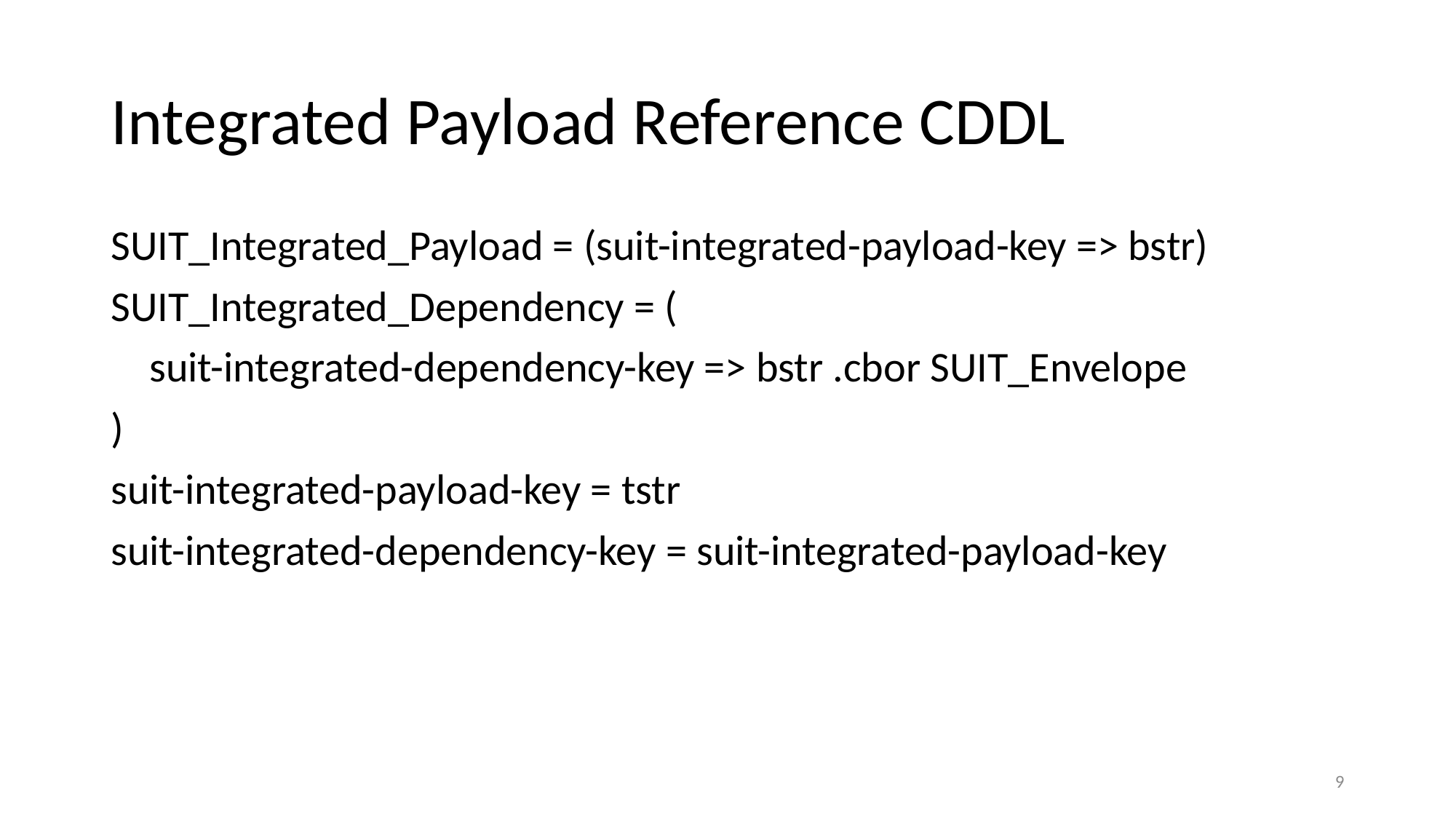

# Integrated Payload Reference CDDL
SUIT_Integrated_Payload = (suit-integrated-payload-key => bstr)
SUIT_Integrated_Dependency = (
    suit-integrated-dependency-key => bstr .cbor SUIT_Envelope
)
suit-integrated-payload-key = tstr
suit-integrated-dependency-key = suit-integrated-payload-key
9